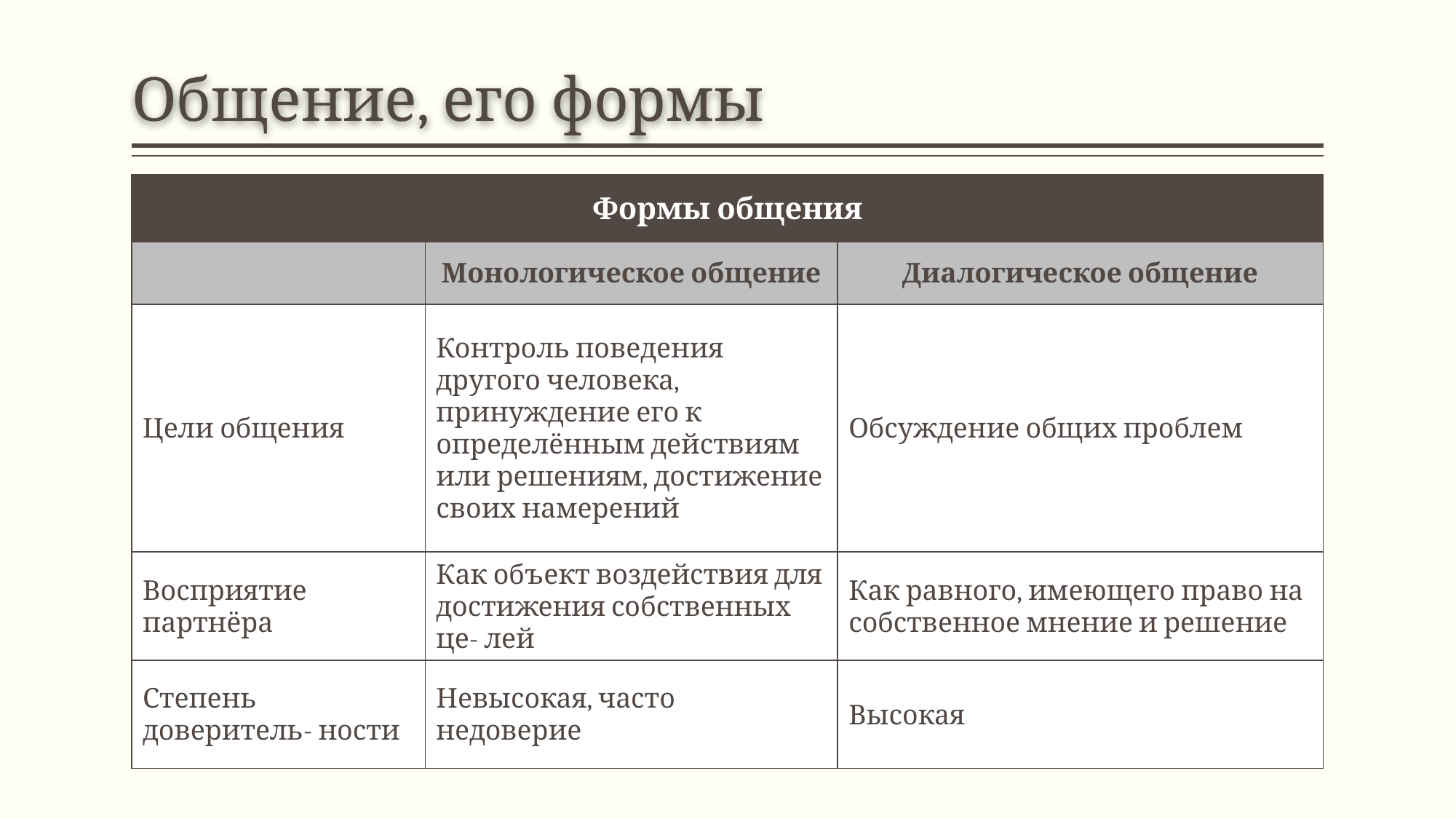

# Общение, его формы
| Формы общения |  |  |
| --- | --- | --- |
|  | Монологическое общение | Диалогическое общение |
| Цели общения | Контроль поведения другого человека, принуждение его к определённым действиям или решениям, достижение своих намерений | Обсуждение общих проблем |
| Восприятие партнёра | Как объект воздействия для достижения собственных це- лей | Как равного, имеющего право на собственное мнение и решение |
| Степень доверитель- ности | Невысокая, часто недоверие | Высокая |